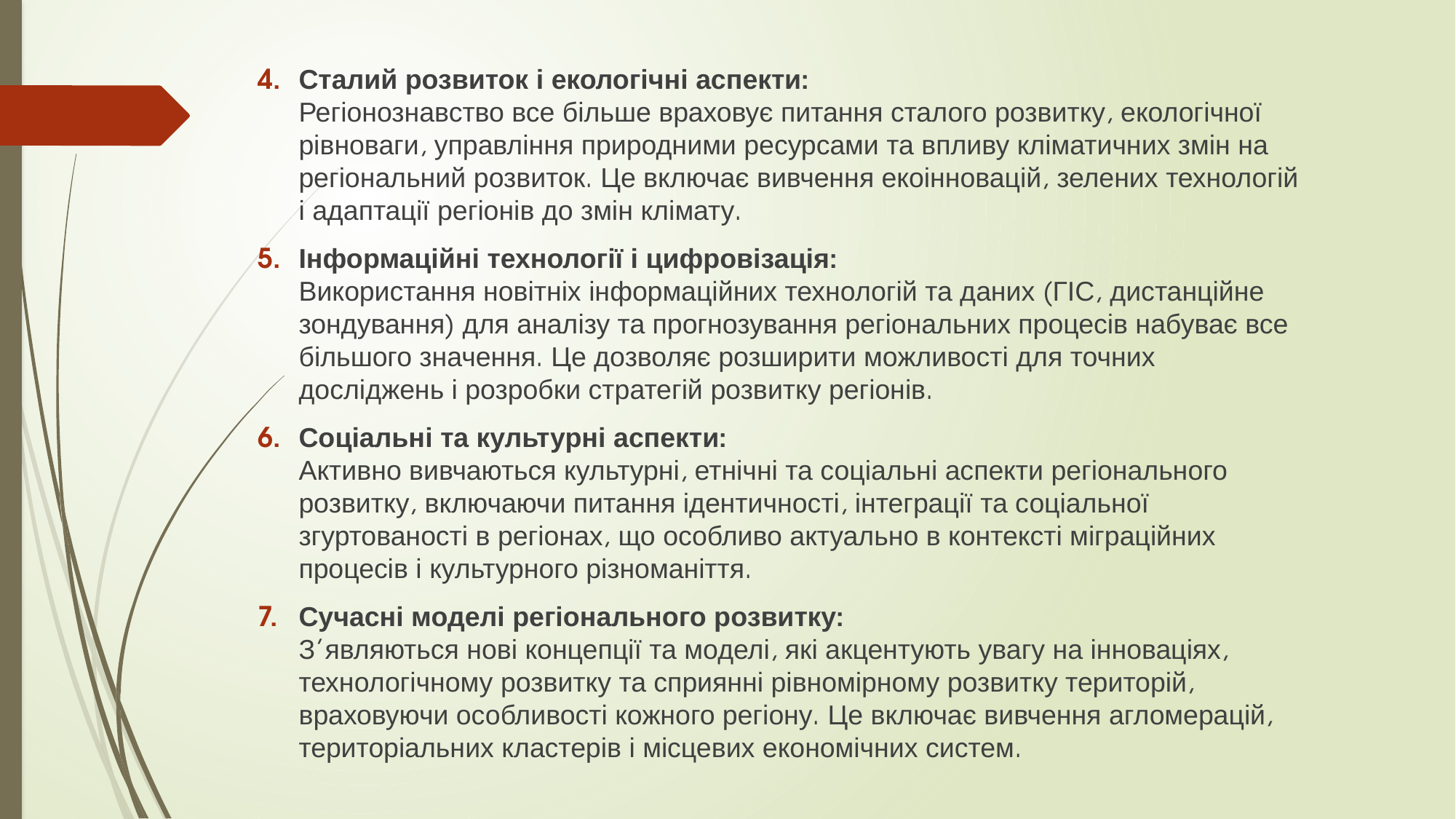

Сталий розвиток і екологічні аспекти:
Регіонознавство все більше враховує питання сталого розвитку, екологічної рівноваги, управління природними ресурсами та впливу кліматичних змін на регіональний розвиток. Це включає вивчення екоінновацій, зелених технологій і адаптації регіонів до змін клімату.
Інформаційні технології і цифровізація:
Використання новітніх інформаційних технологій та даних (ГІС, дистанційне зондування) для аналізу та прогнозування регіональних процесів набуває все більшого значення. Це дозволяє розширити можливості для точних досліджень і розробки стратегій розвитку регіонів.
Соціальні та культурні аспекти:
Активно вивчаються культурні, етнічні та соціальні аспекти регіонального розвитку, включаючи питання ідентичності, інтеграції та соціальної згуртованості в регіонах, що особливо актуально в контексті міграційних процесів і культурного різноманіття.
Сучасні моделі регіонального розвитку:
З’являються нові концепції та моделі, які акцентують увагу на інноваціях, технологічному розвитку та сприянні рівномірному розвитку територій, враховуючи особливості кожного регіону. Це включає вивчення агломерацій, територіальних кластерів і місцевих економічних систем.